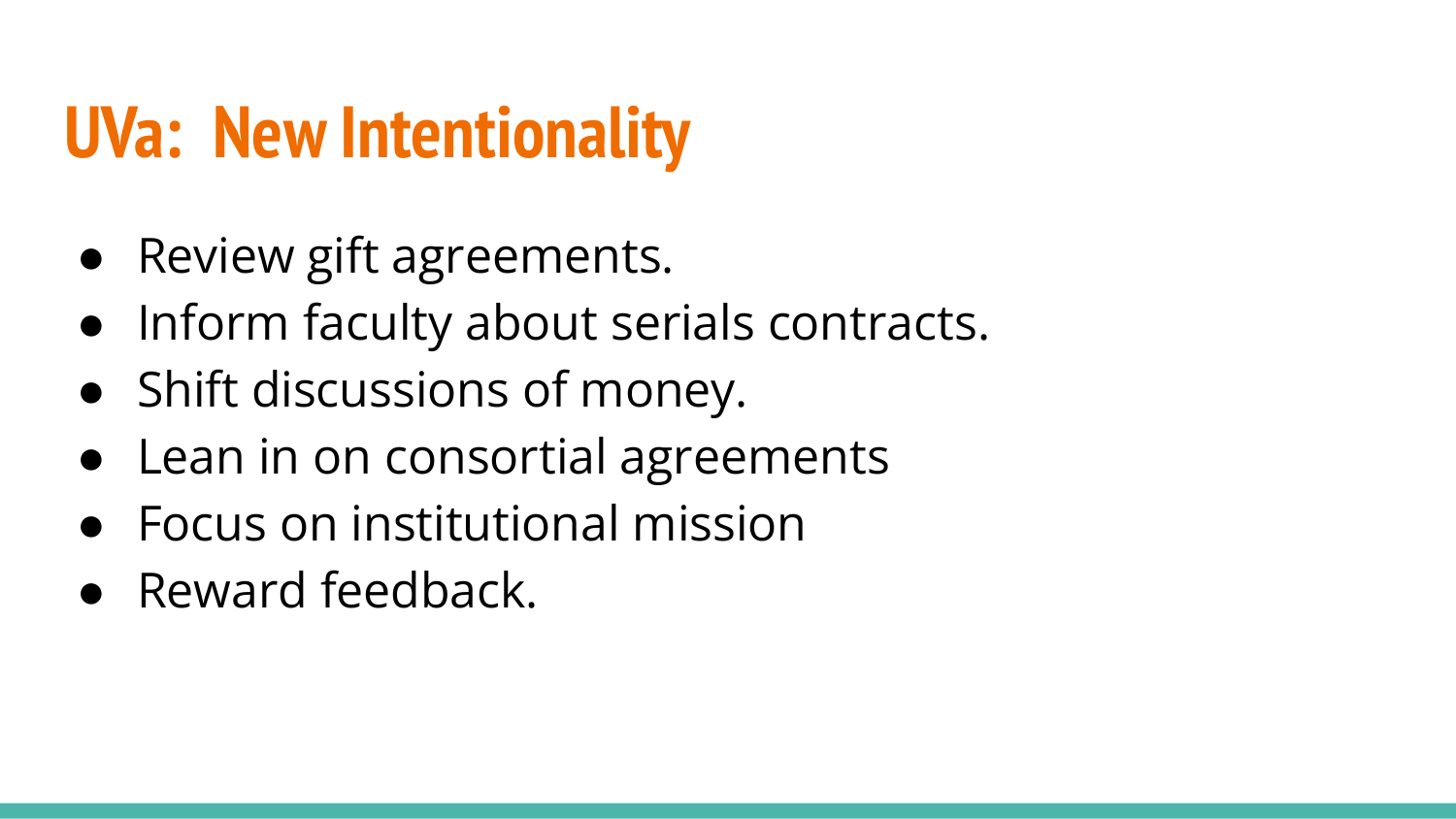

# UVa:  New Intentionality
Review gift agreements.
Inform faculty about serials contracts.
Shift discussions of money.
Lean in on consortial agreements
Focus on institutional mission
Reward feedback.